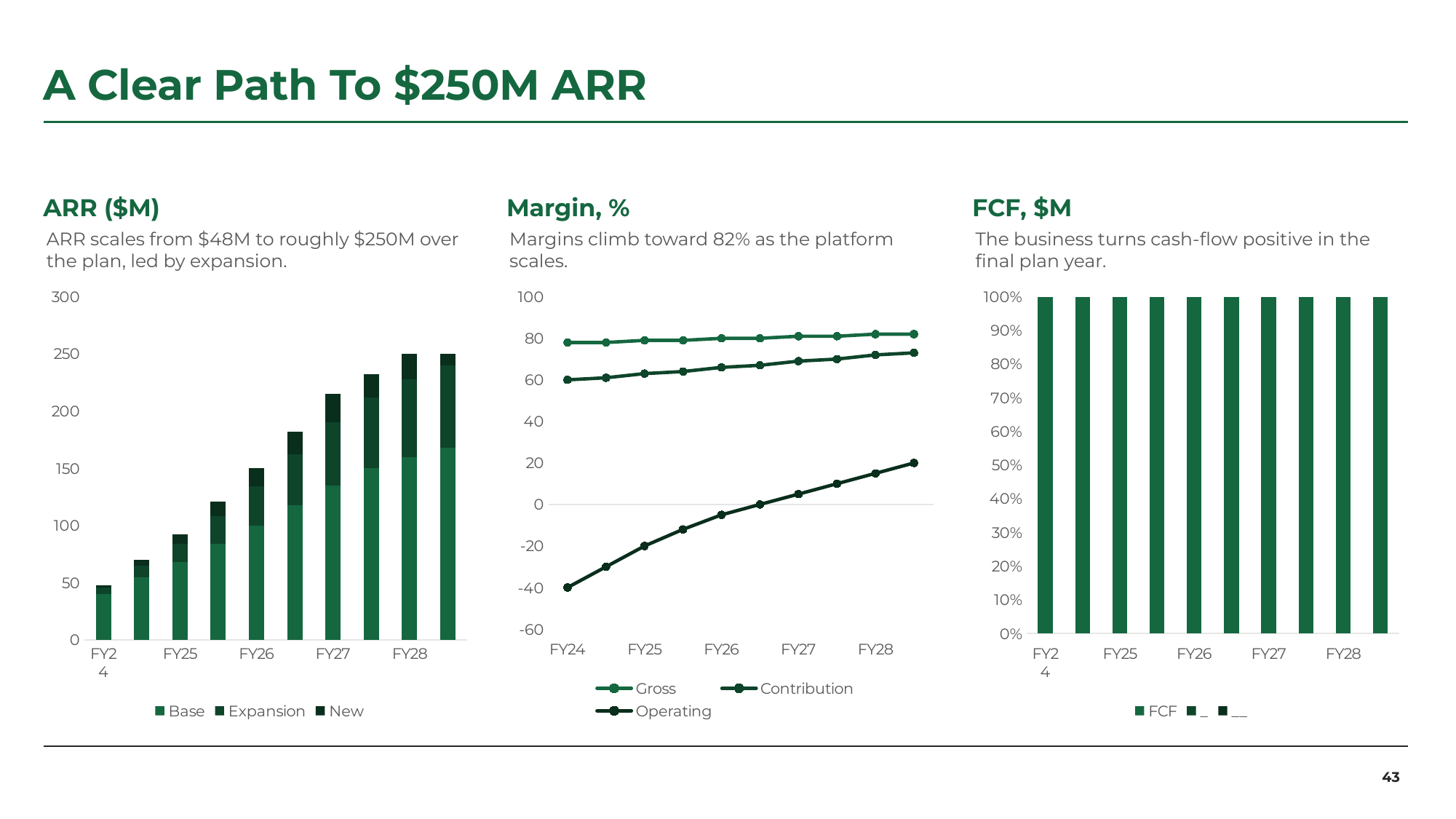

# A Clear Path To $250M ARR
ARR ($M)
Margin, %
FCF, $M
ARR scales from $48M to roughly $250M over the plan, led by expansion.
Margins climb toward 82% as the platform scales.
The business turns cash-flow positive in the final plan year.

### Chart

| Category | Base | Expansion | New |
|---|---|---|---|
| FY24 | 40.0 | 6.0 | 2.0 |
|  | 55.0 | 10.0 | 5.0 |
| FY25 | 68.0 | 16.0 | 8.0 |
|  | 84.0 | 24.0 | 13.0 |
| FY26 | 100.0 | 34.0 | 16.0 |
|  | 118.0 | 44.0 | 20.0 |
| FY27 | 135.0 | 55.0 | 25.0 |
|  | 150.0 | 62.0 | 20.0 |
| FY28 | 160.0 | 68.0 | 22.0 |
|  | 168.0 | 72.0 | 10.0 |

### Chart

| Category | Gross | Contribution | Operating |
|---|---|---|---|
| FY24 | 78.0 | 60.0 | -40.0 |
|  | 78.0 | 61.0 | -30.0 |
| FY25 | 79.0 | 63.0 | -20.0 |
|  | 79.0 | 64.0 | -12.0 |
| FY26 | 80.0 | 66.0 | -5.0 |
|  | 80.0 | 67.0 | 0.0 |
| FY27 | 81.0 | 69.0 | 5.0 |
|  | 81.0 | 70.0 | 10.0 |
| FY28 | 82.0 | 72.0 | 15.0 |
|  | 82.0 | 73.0 | 20.0 |

### Chart

| Category | FCF | _ | __ |
|---|---|---|---|
| FY24 | -28.0 | 0.0 | 0.0 |
|  | -26.0 | 0.0 | 0.0 |
| FY25 | -22.0 | 0.0 | 0.0 |
|  | -17.0 | 0.0 | 0.0 |
| FY26 | -9.0 | 0.0 | 0.0 |
|  | -3.0 | 0.0 | 0.0 |
| FY27 | 6.0 | 0.0 | 0.0 |
|  | 16.0 | 0.0 | 0.0 |
| FY28 | 26.0 | 0.0 | 0.0 |
|  | 34.0 | 0.0 | 0.0 |
43